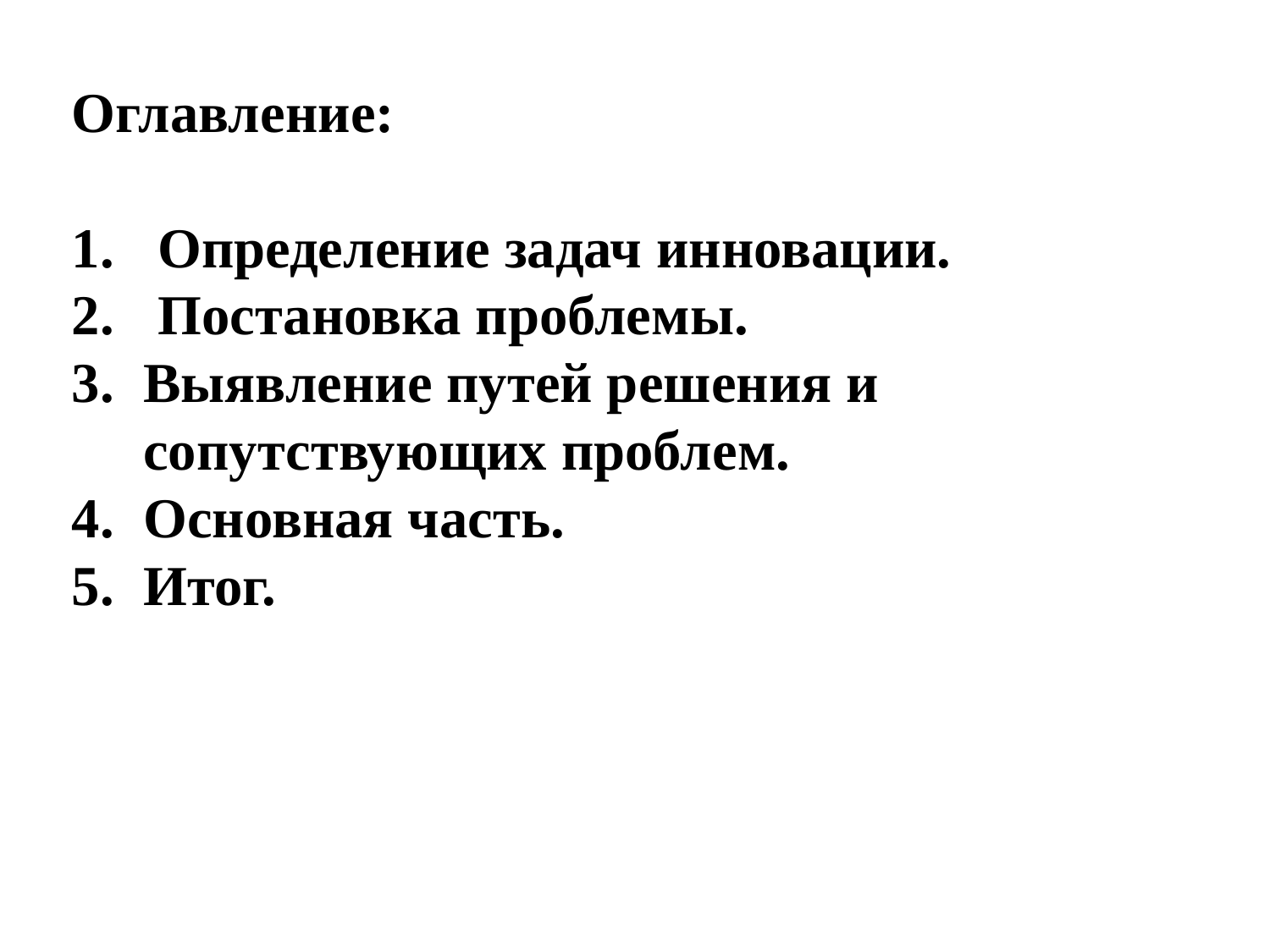

Оглавление:

 Определение задач инновации.
 Постановка проблемы.
Выявление путей решения и сопутствующих проблем.
Основная часть.
Итог.